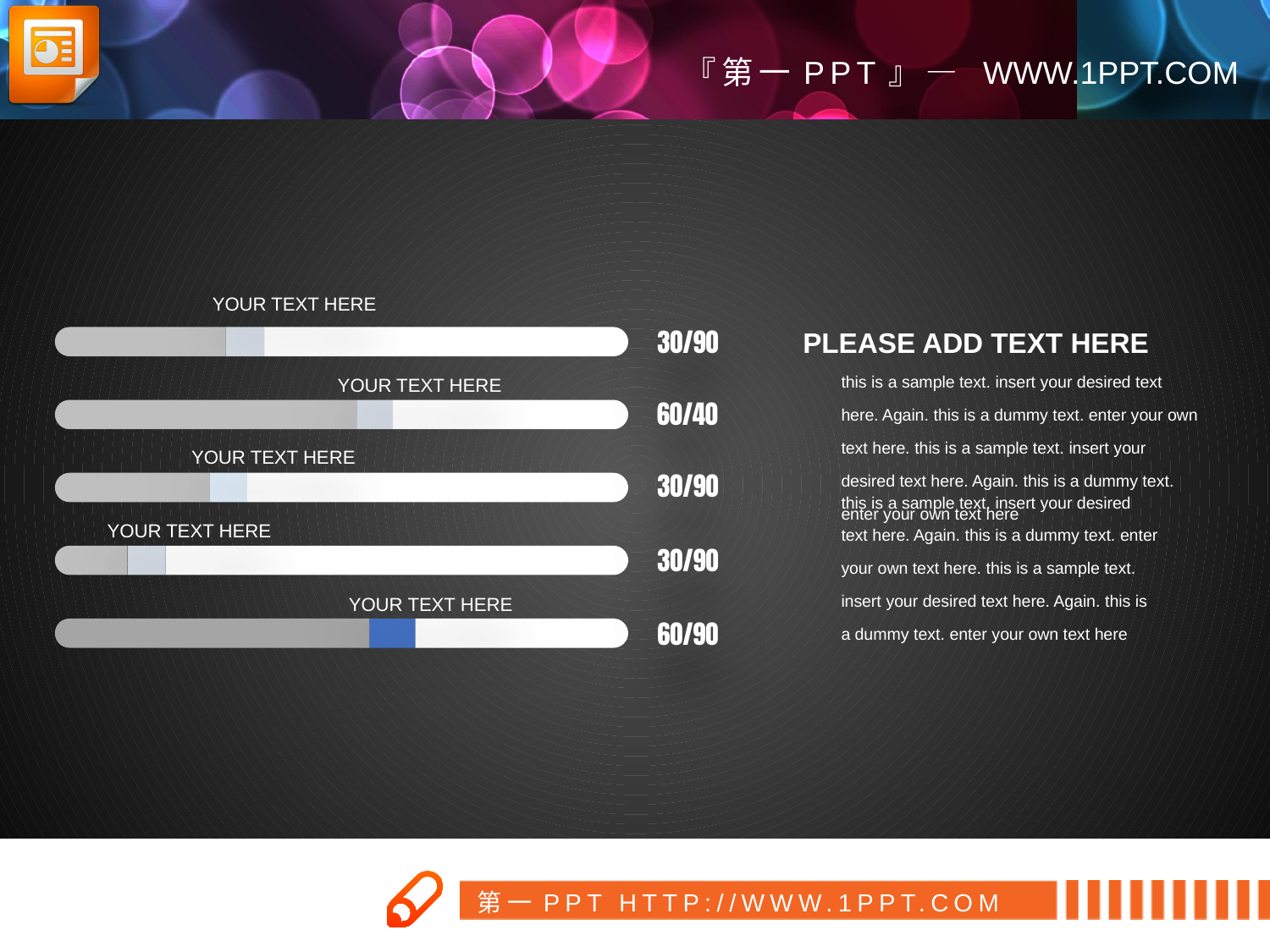

YOUR TEXT HERE
PLEASE ADD TEXT HERE
this is a sample text. insert your desired text here. Again. this is a dummy text. enter your own text here. this is a sample text. insert your desired text here. Again. this is a dummy text. enter your own text here
this is a sample text. insert your desired text here. Again. this is a dummy text. enter your own text here. this is a sample text. insert your desired text here. Again. this is a dummy text. enter your own text here
30/90

YOUR TEXT HERE
60/40

YOUR TEXT HERE
30/90

YOUR TEXT HERE
30/90

YOUR TEXT HERE
60/90